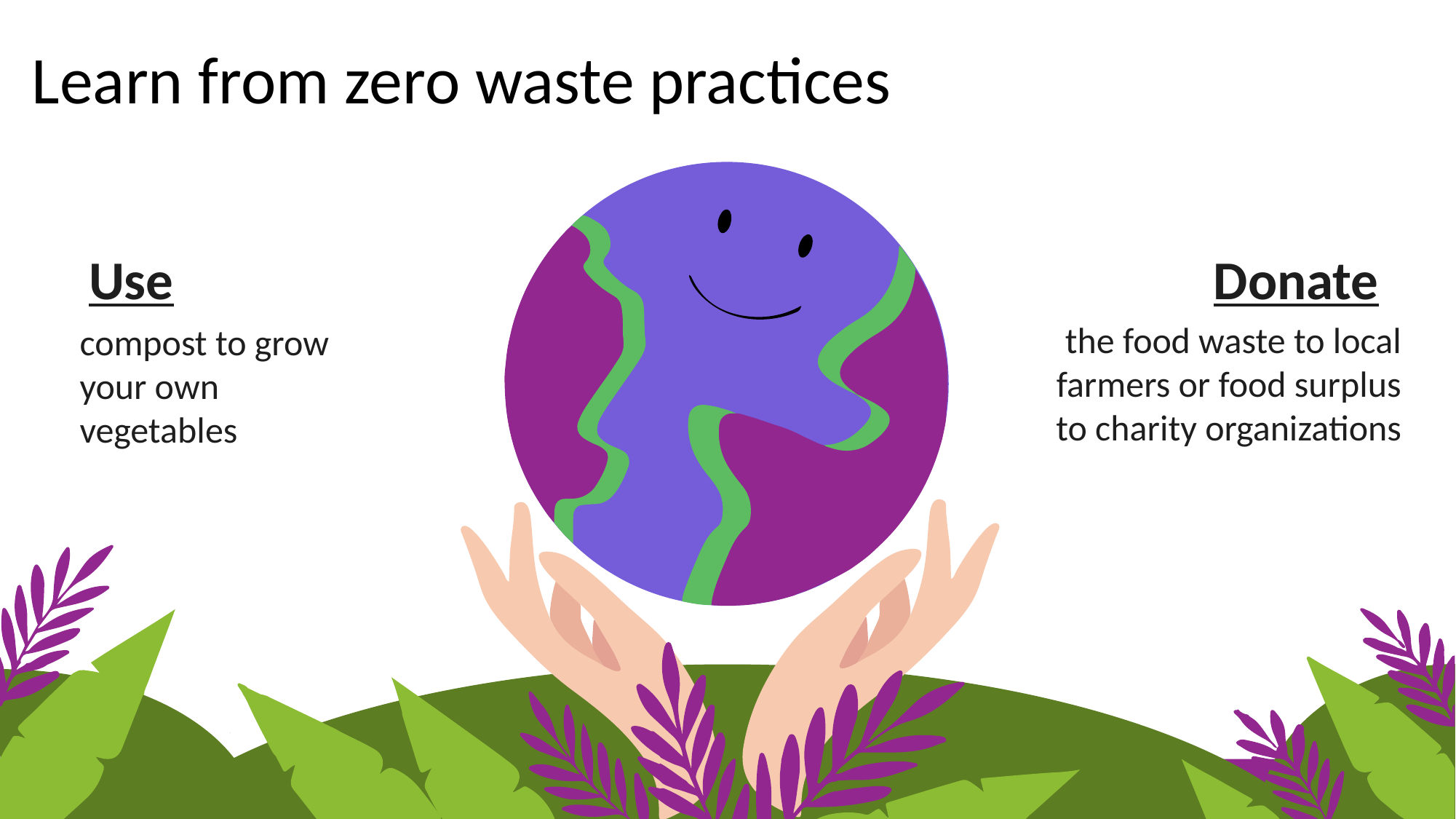

Learn from zero waste practices

Donate
Use
the food waste to local farmers or food surplus to charity organizations
compost to grow your own vegetables